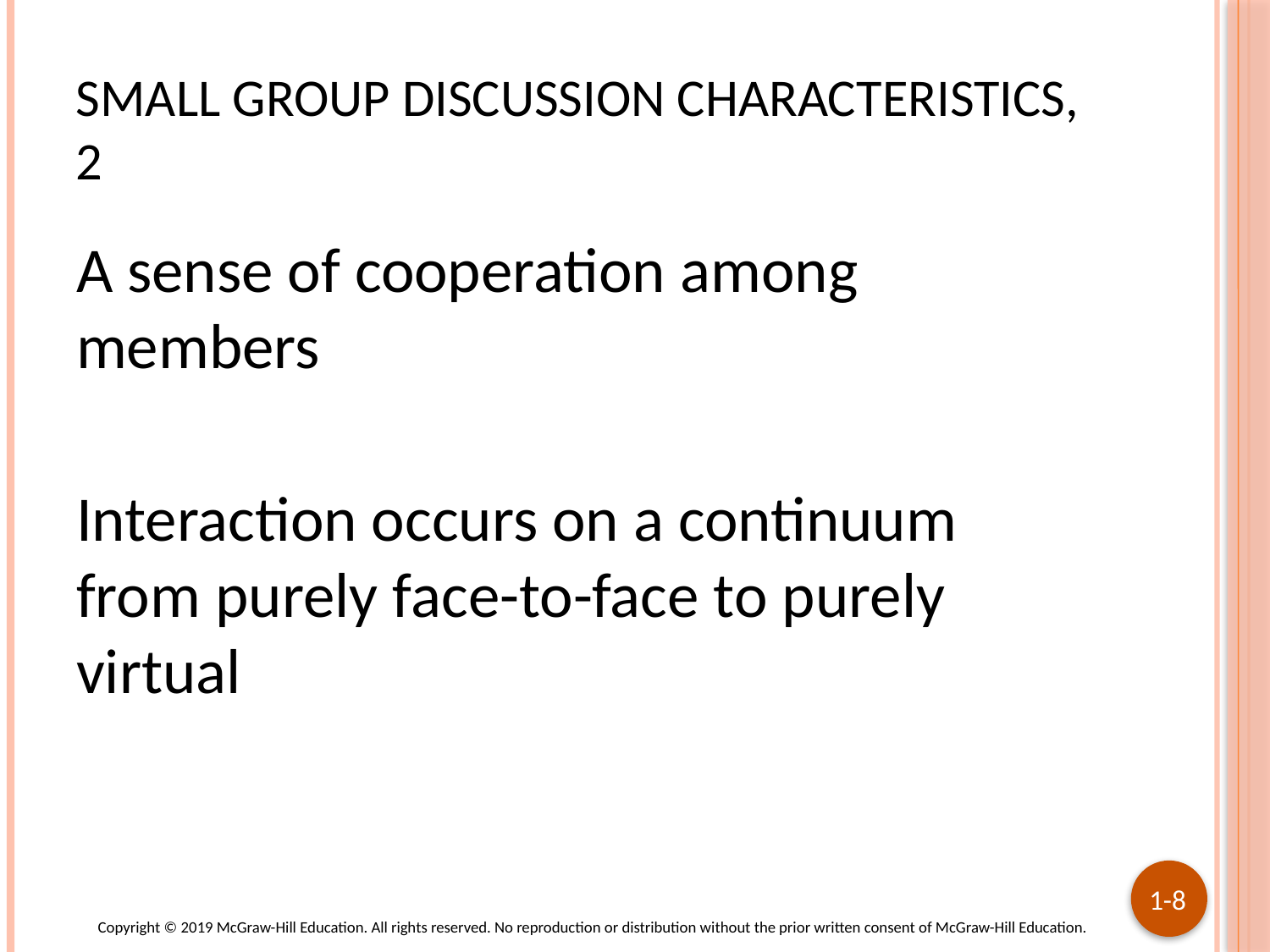

# Small group discussion characteristics, 2
A sense of cooperation among members

Interaction occurs on a continuum from purely face-to-face to purely virtual